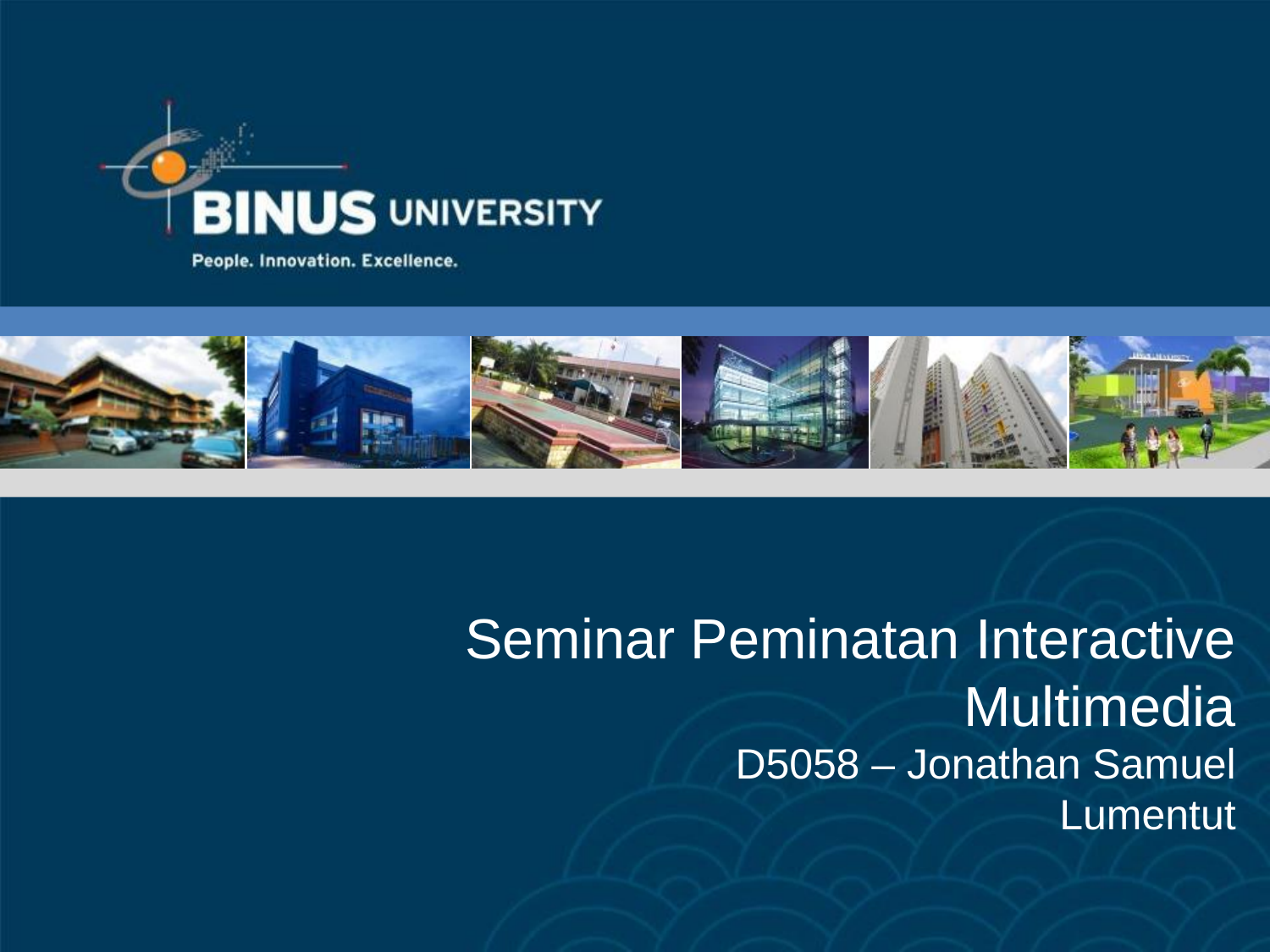

# Seminar Peminatan Interactive Multimedia
D5058 – Jonathan Samuel Lumentut